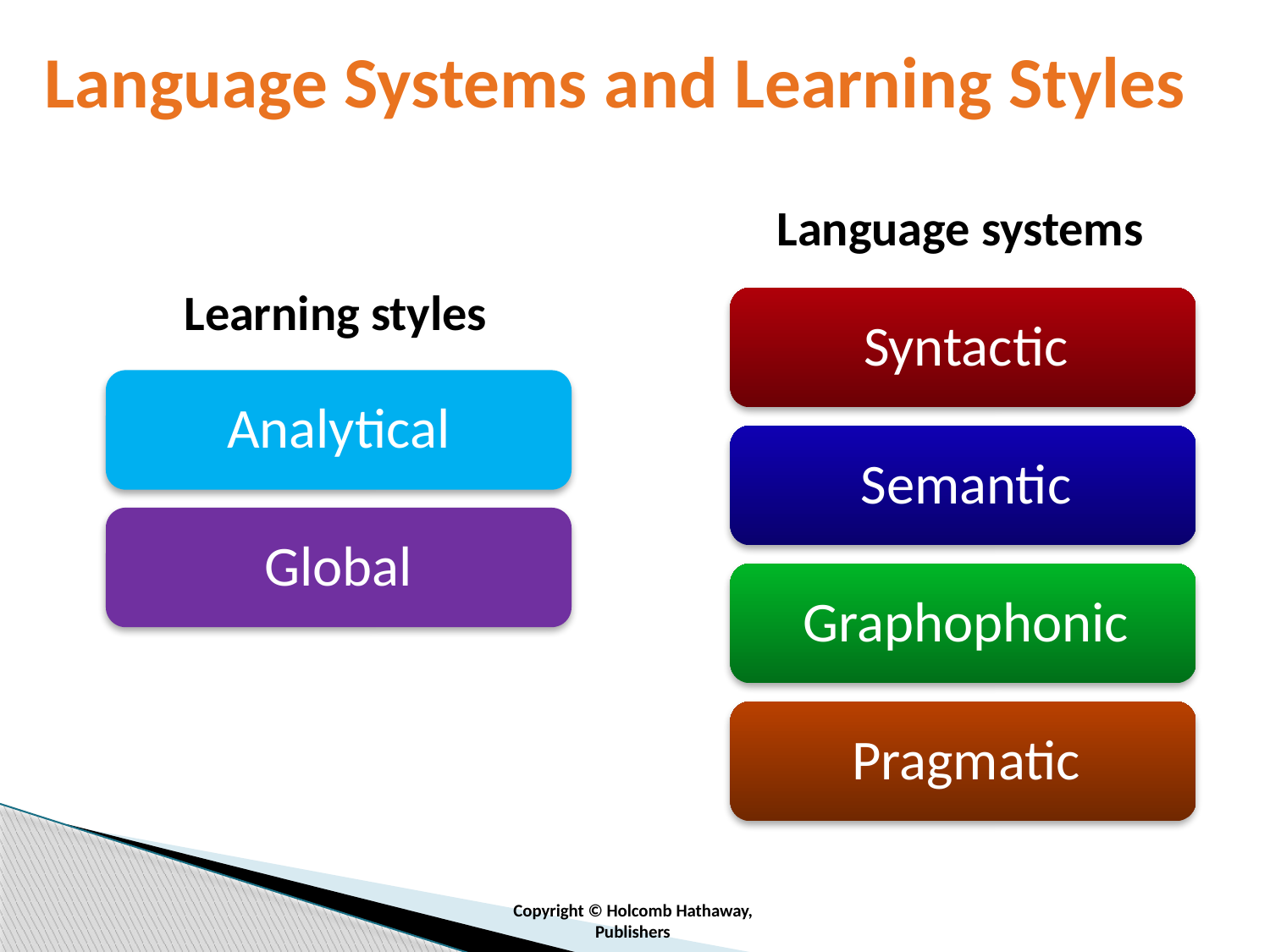

# Language Systems and Learning Styles
Language systems
Learning styles
Syntactic
Semantic
Graphophonic
Pragmatic

Analytical

Global
Copyright © Holcomb Hathaway,
Publishers